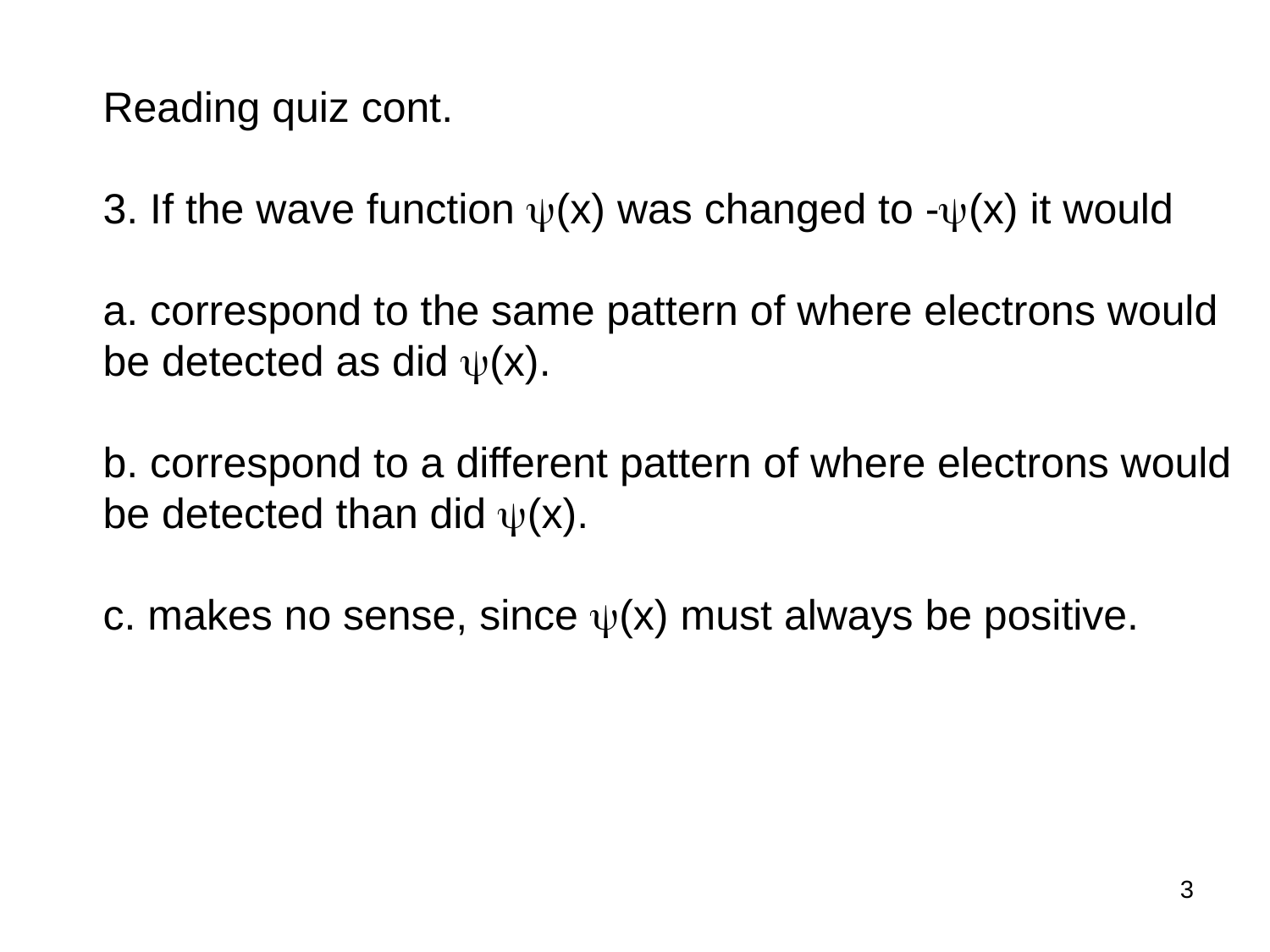

Reading quiz cont.

3. If the wave function ψ(x) was changed to -ψ(x) it would

a. correspond to the same pattern of where electrons would
be detected as did ψ(x).

b. correspond to a different pattern of where electrons would
be detected than did ψ(x).

c. makes no sense, since ψ(x) must always be positive.
3